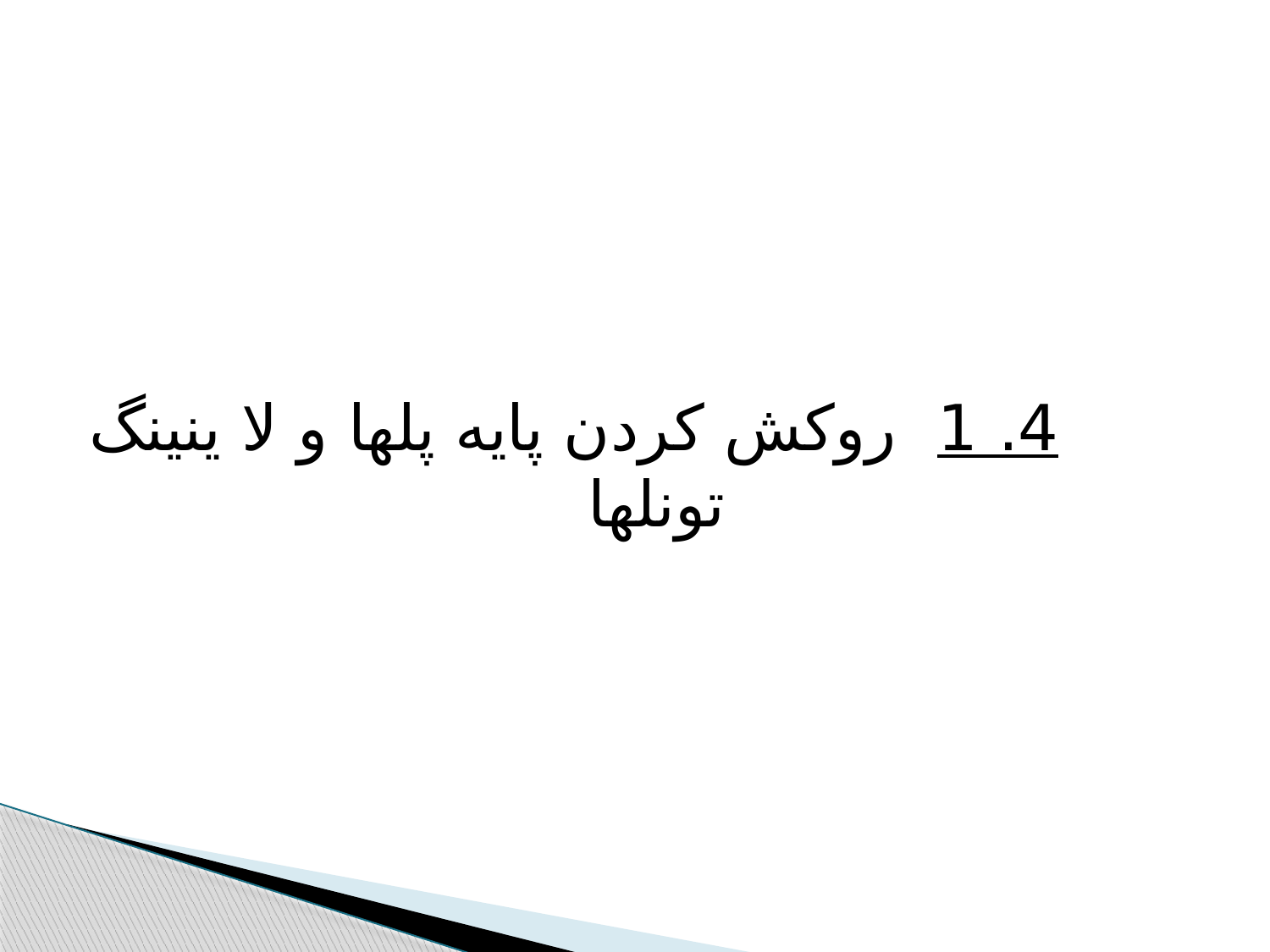

4. 1  روکش کردن پایه پلها و لا ینینگ  تونلها